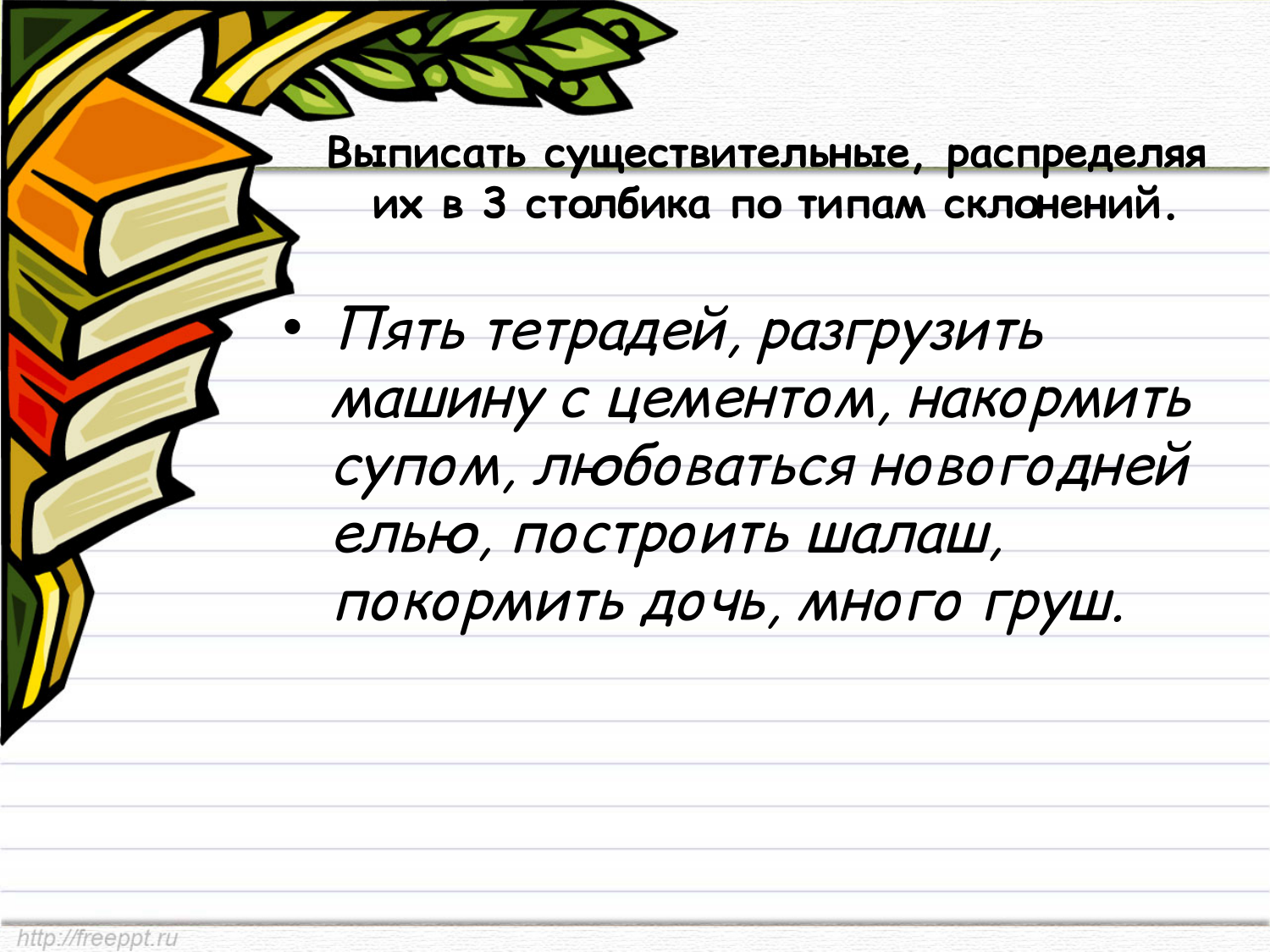

# Выписать существительные, распределяя их в 3 столбика по типам склонений.
Пять тетрадей, разгрузить машину с цементом, накормить супом, любоваться новогодней елью, построить шалаш, покормить дочь, много груш.